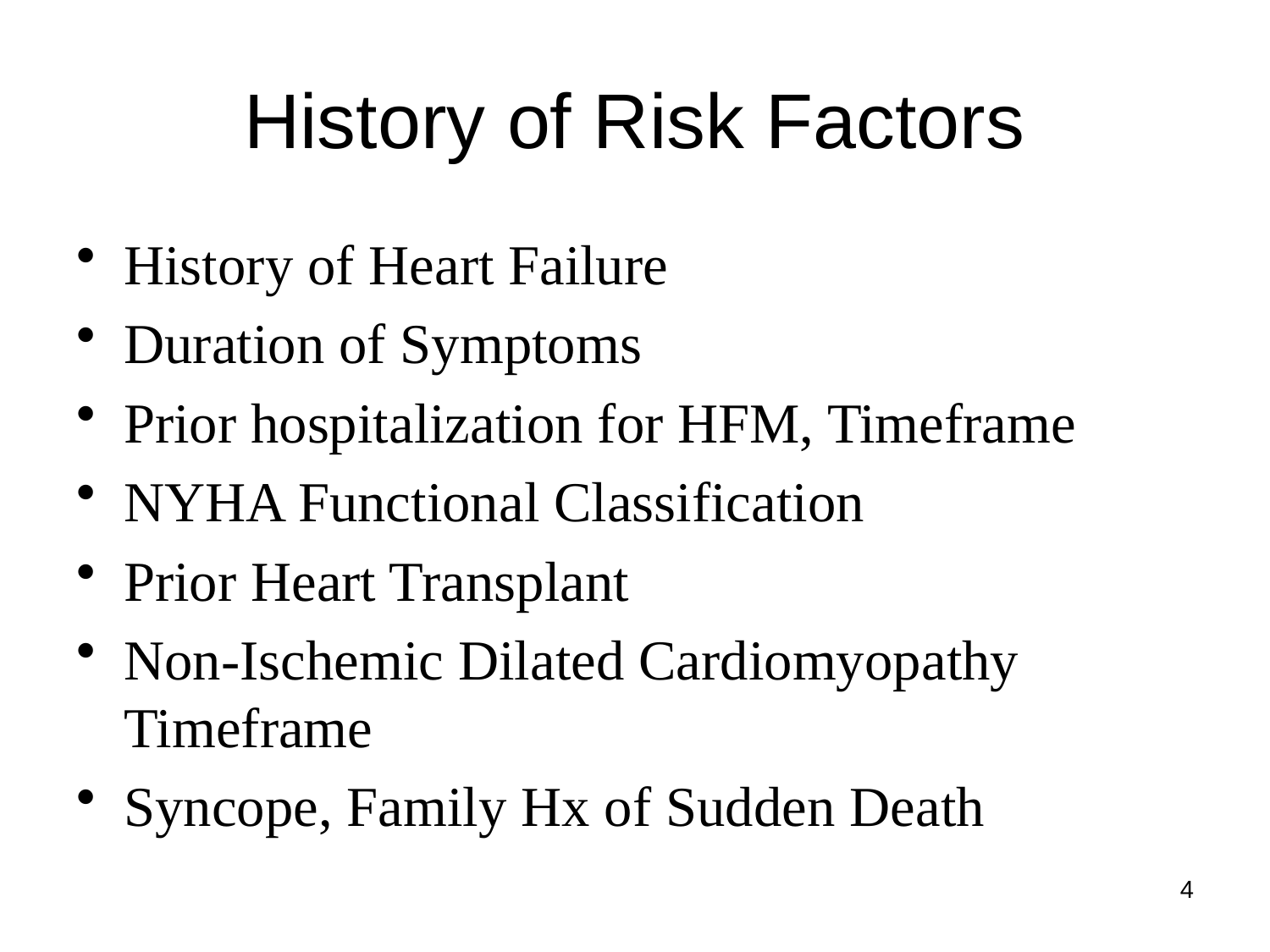

# History of Risk Factors
History of Heart Failure
Duration of Symptoms
Prior hospitalization for HFM, Timeframe
NYHA Functional Classification
Prior Heart Transplant
Non-Ischemic Dilated Cardiomyopathy Timeframe
Syncope, Family Hx of Sudden Death

4